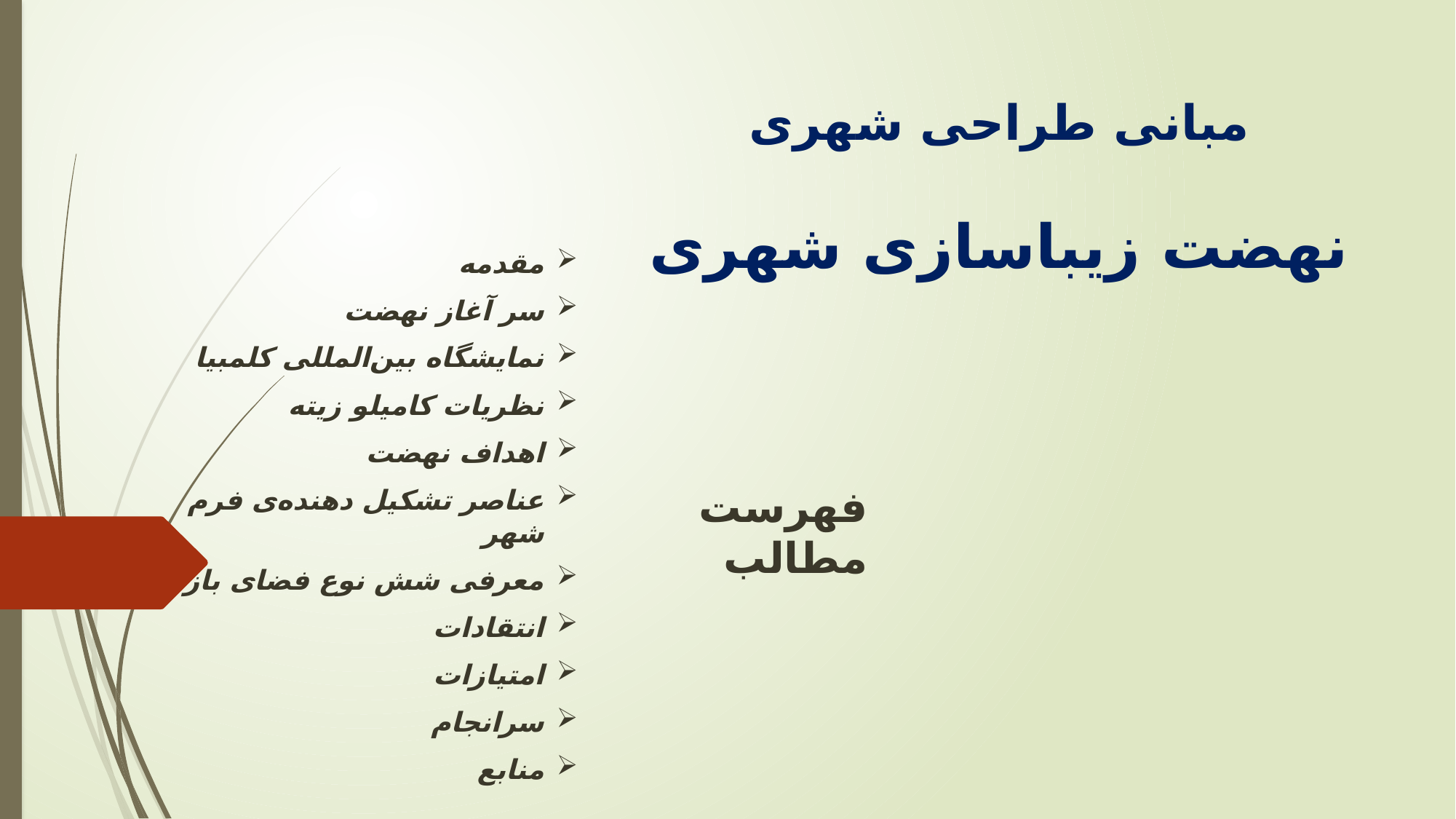

# مبانی طراحی شهری نهضت زیباسازی شهری
مقدمه
سر آغاز نهضت
نمایشگاه بین‌المللی کلمبیا
نظریات کامیلو زیته
اهداف نهضت
عناصر تشکیل دهنده‌ی فرم شهر
معرفی شش نوع فضای باز
انتقادات
امتیازات
سرانجام
منابع

فهرست مطالب